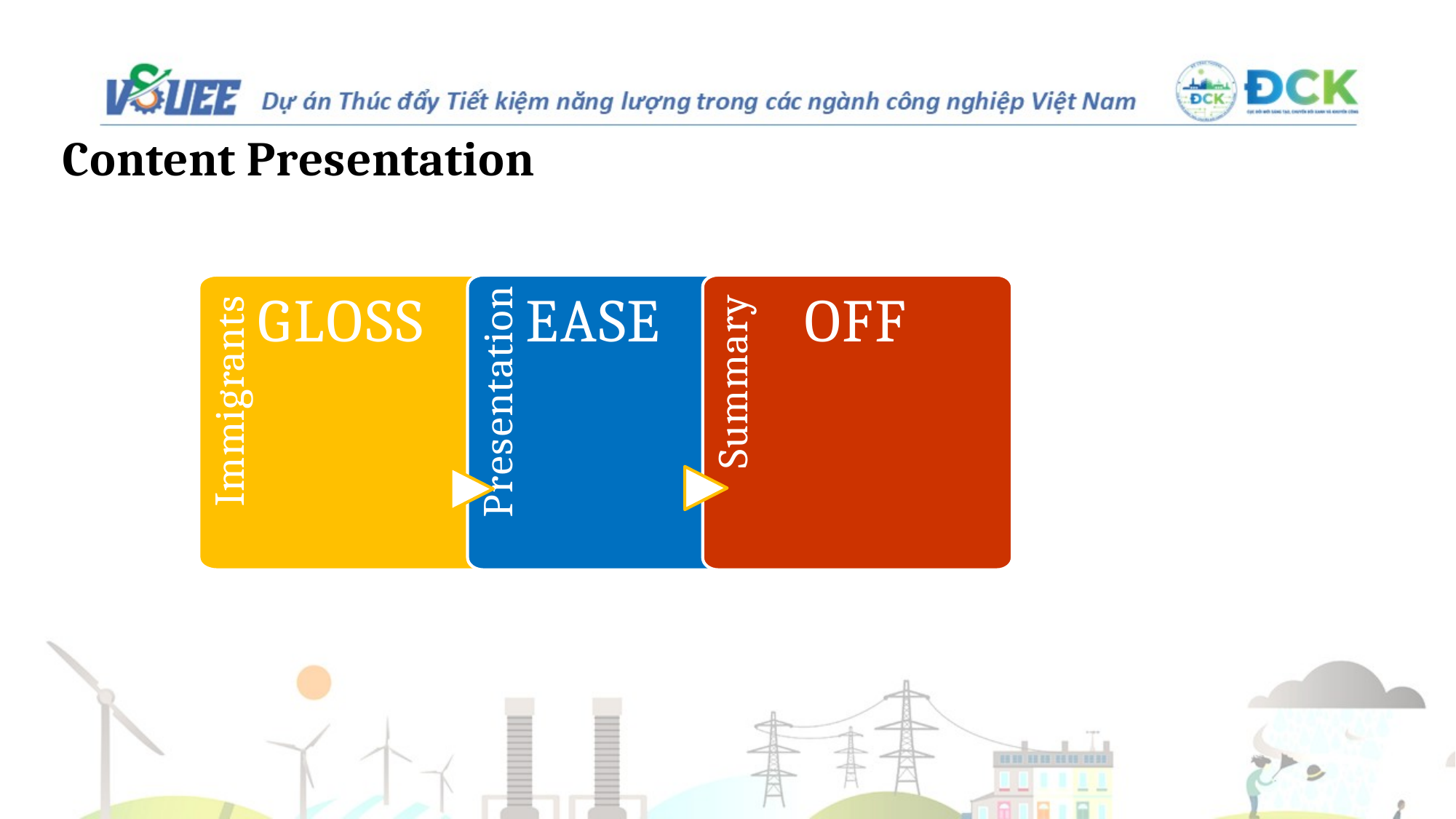

Content Presentation
Immigrants
Presentation
Summary
GLOSS
EASE
OFF